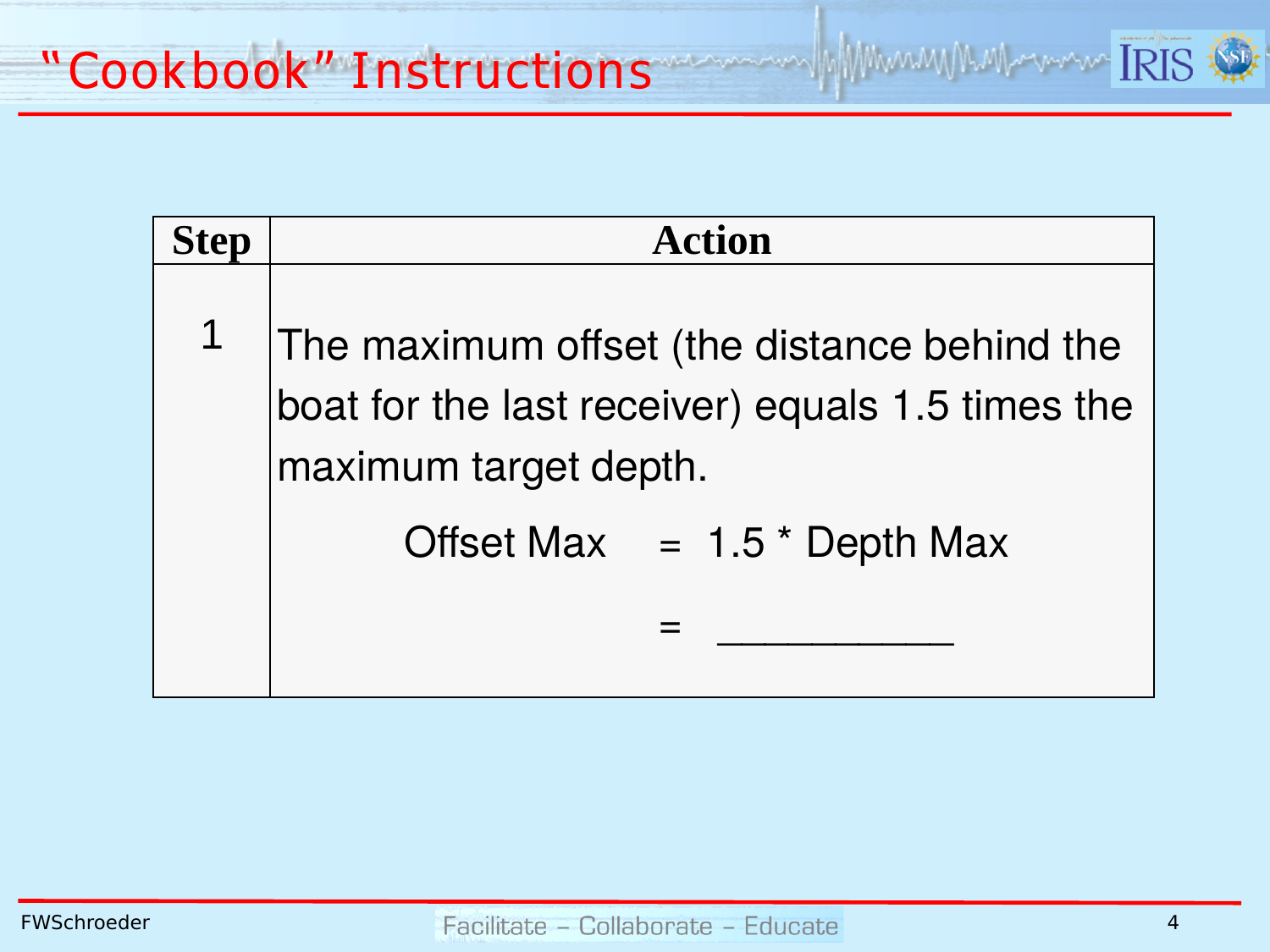

# “Cookbook” Instructions
| Step | Action |
| --- | --- |
| 1 | The maximum offset (the distance behind the boat for the last receiver) equals 1.5 times the maximum target depth. Offset Max = 1.5 \* Depth Max = \_\_\_\_\_\_\_\_\_\_ |